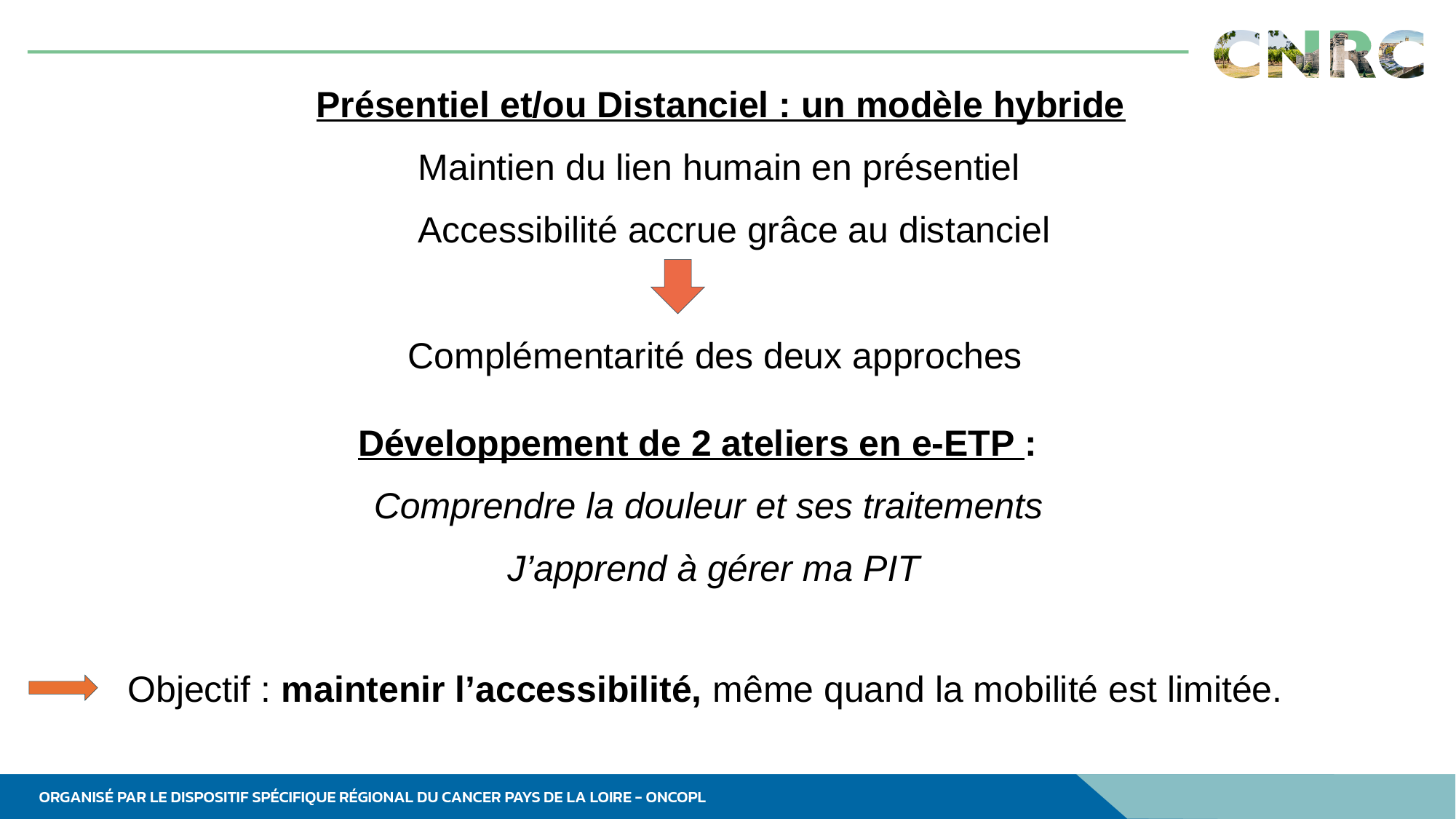

Présentiel et/ou Distanciel : un modèle hybride
          Maintien du lien humain en présentiel
          Accessibilité accrue grâce au distanciel

         Complémentarité des deux approches

      Développement de 2 ateliers en e-ETP :
      Comprendre la douleur et ses traitements
       J’apprend à gérer ma PIT

Objectif : maintenir l’accessibilité, même quand la mobilité est limitée.